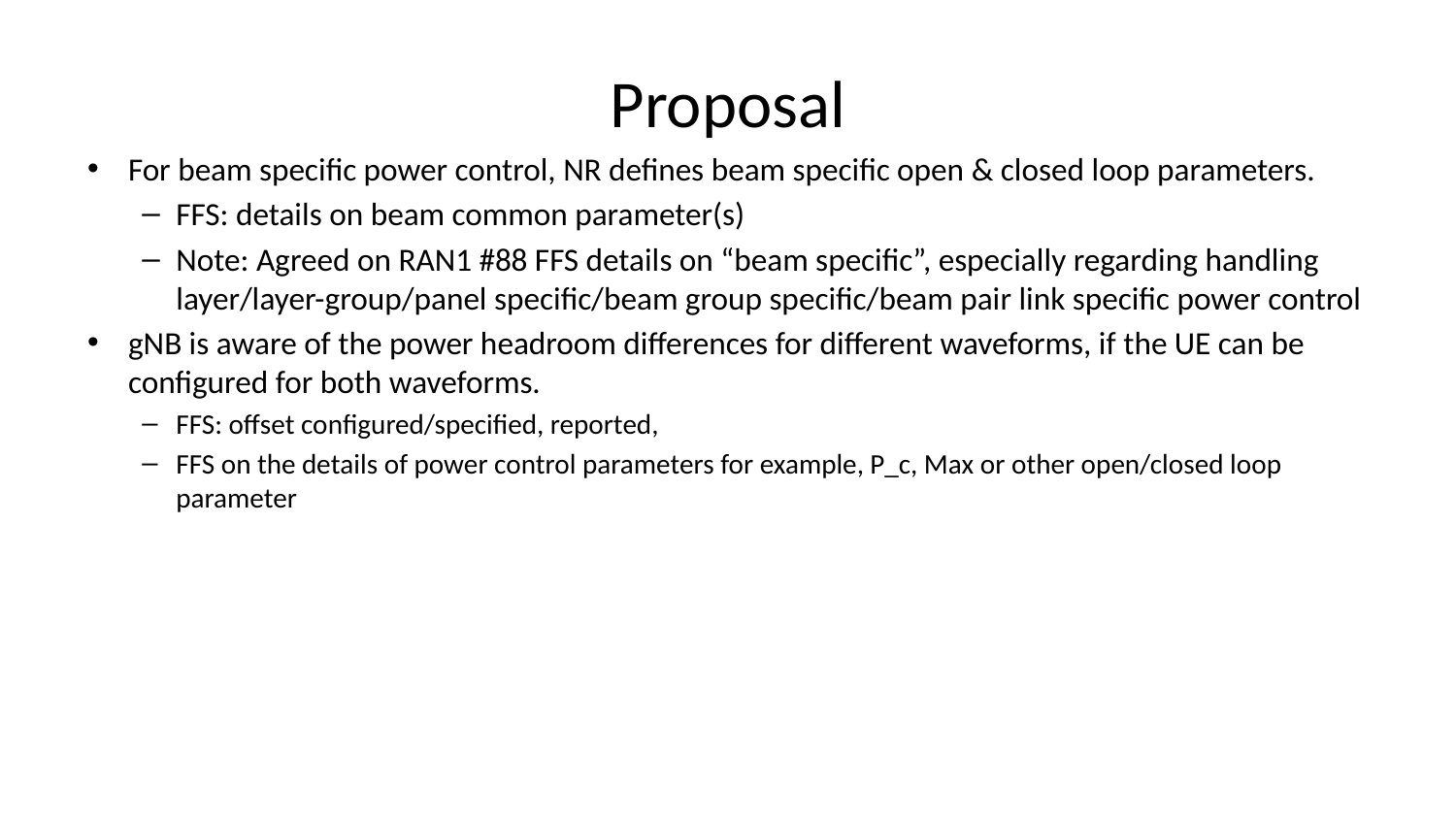

# Proposal
For beam specific power control, NR defines beam specific open & closed loop parameters.
FFS: details on beam common parameter(s)
Note: Agreed on RAN1 #88 FFS details on “beam specific”, especially regarding handling layer/layer-group/panel specific/beam group specific/beam pair link specific power control
gNB is aware of the power headroom differences for different waveforms, if the UE can be configured for both waveforms.
FFS: offset configured/specified, reported,
FFS on the details of power control parameters for example, P_c, Max or other open/closed loop parameter